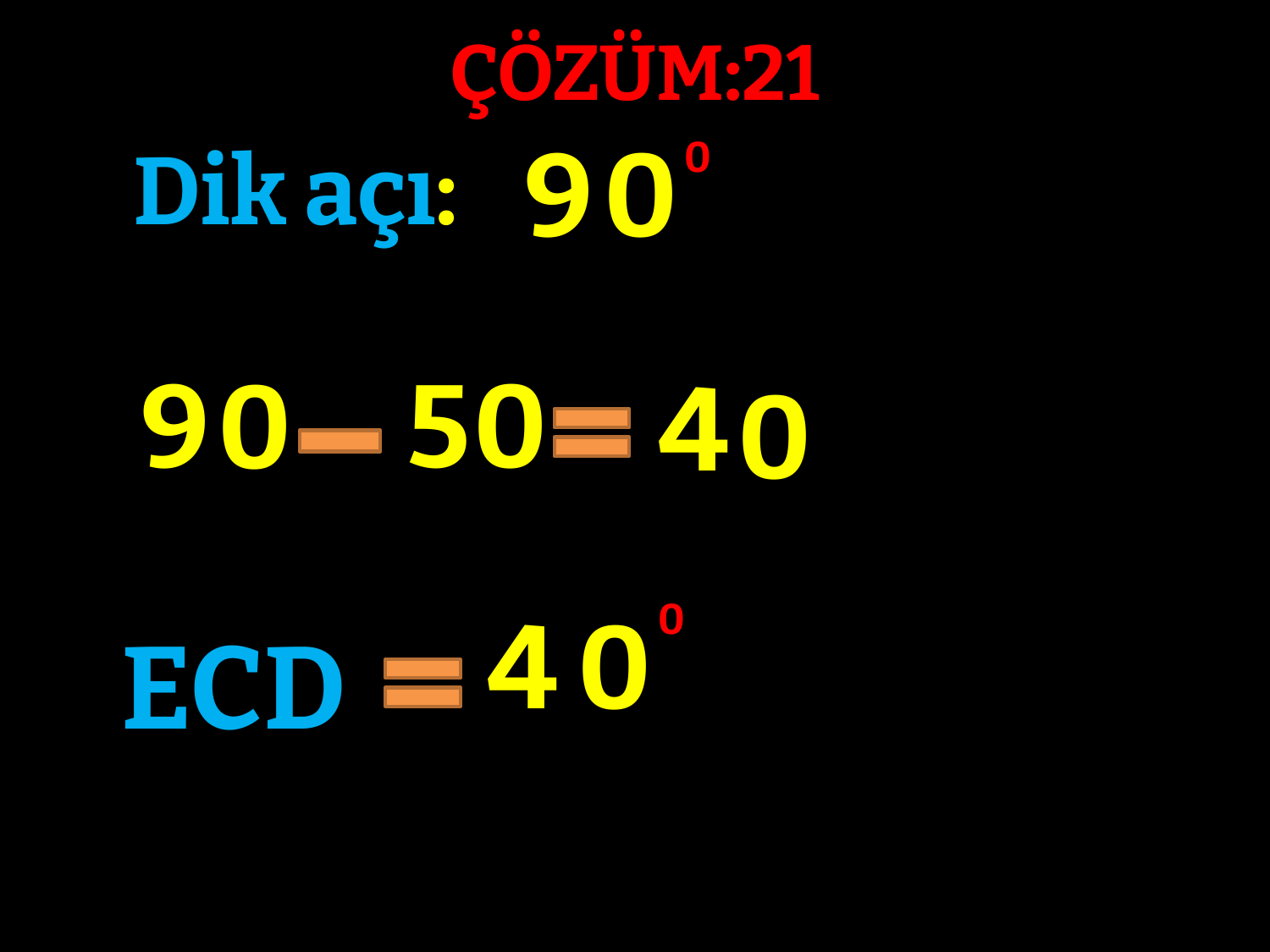

ÇÖZÜM:21
9
0
Dik açı:
0
#
5
0
9
0
4
0

4
0
0
ECD